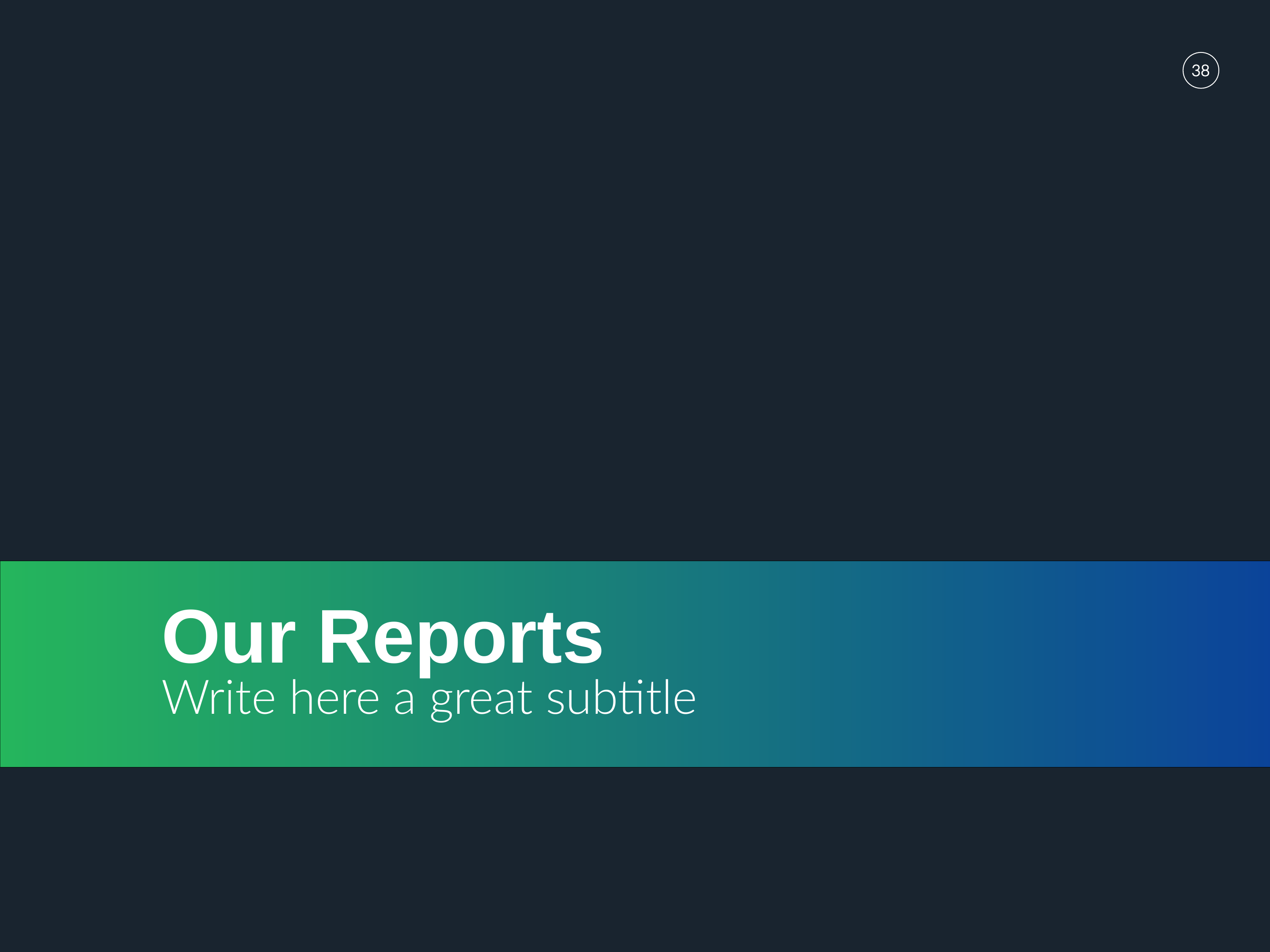

Our Reports
Write here a great subtitle